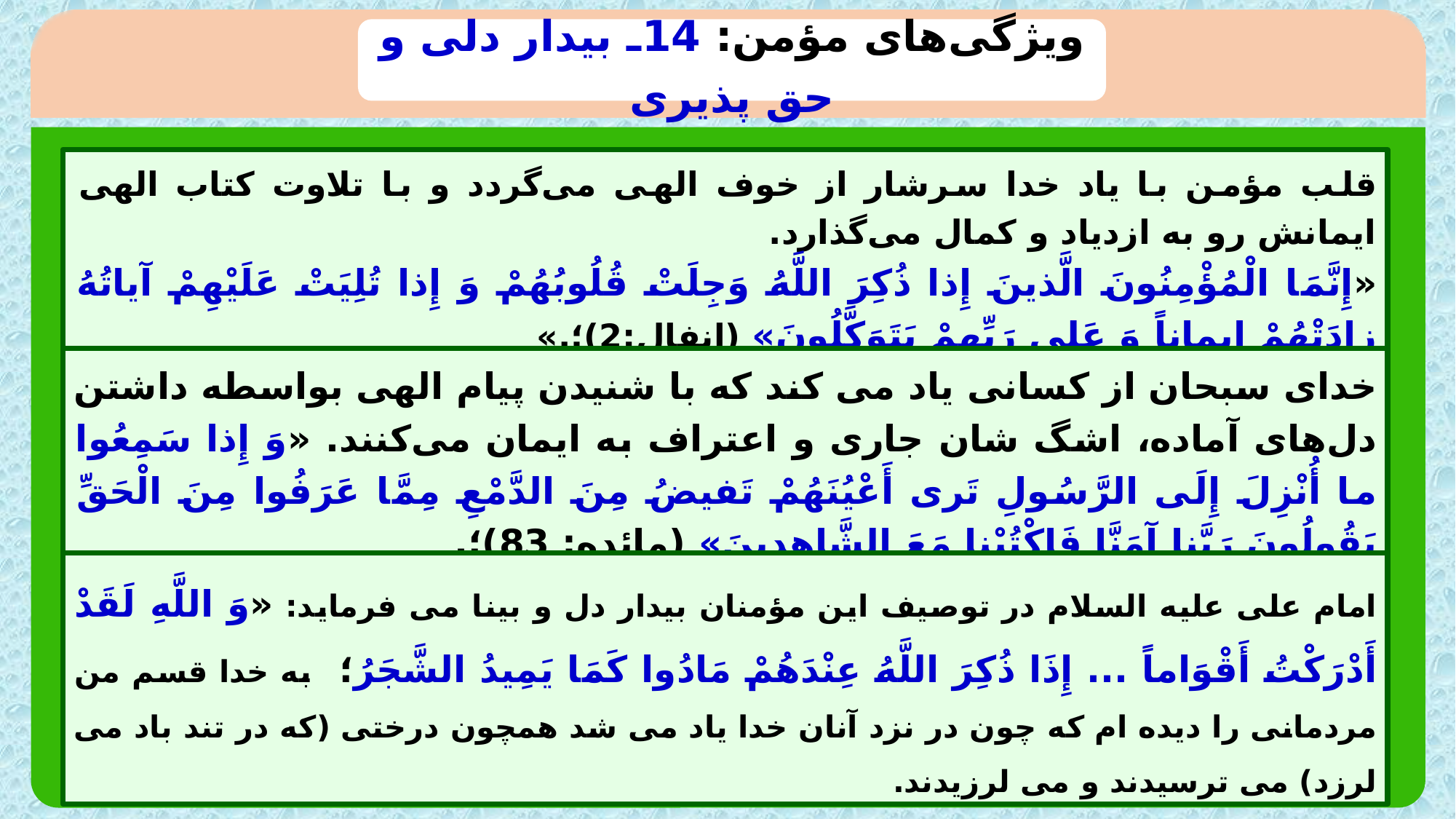

ویژگی‌های مؤمن: 14ـ بیدار دلی و حق پذیری

قلب مؤمن با یاد خدا سرشار از خوف الهی می‌گردد و با تلاوت کتاب الهی ایمانش رو به ازدیاد و کمال می‌گذارد.
«إِنَّمَا الْمُؤْمِنُونَ الَّذينَ إِذا ذُكِرَ اللَّهُ وَجِلَتْ قُلُوبُهُمْ وَ إِذا تُلِيَتْ عَلَيْهِمْ آياتُهُ زادَتْهُمْ إيماناً وَ عَلى‏ رَبِّهِمْ يَتَوَكَّلُونَ» (انفال:2)؛.»
خدای سبحان از کسانی یاد می کند که با شنیدن پیام الهی بواسطه داشتن دل‌های آماده، اشگ شان جاری و اعتراف به ایمان می‌کنند. «وَ إِذا سَمِعُوا ما أُنْزِلَ إِلَى الرَّسُولِ تَرى‏ أَعْيُنَهُمْ تَفيضُ مِنَ الدَّمْعِ‏ مِمَّا عَرَفُوا مِنَ الْحَقِّ يَقُولُونَ رَبَّنا آمَنَّا فَاكْتُبْنا مَعَ الشَّاهِدينَ» (مائده: 83)؛.
امام علی علیه السلام در توصیف این مؤمنان بیدار دل و بینا می فرماید: «وَ اللَّهِ لَقَدْ أَدْرَكْتُ أَقْوَاماً ... إِذَا ذُكِرَ اللَّهُ‏ عِنْدَهُمْ‏ مَادُوا كَمَا يَمِيدُ الشَّجَرُ؛  به خدا قسم من مردمانی را دیده ام که چون در نزد آنان خدا یاد می شد همچون درختی (که در تند باد می لرزد) می ترسیدند و می لرزیدند.